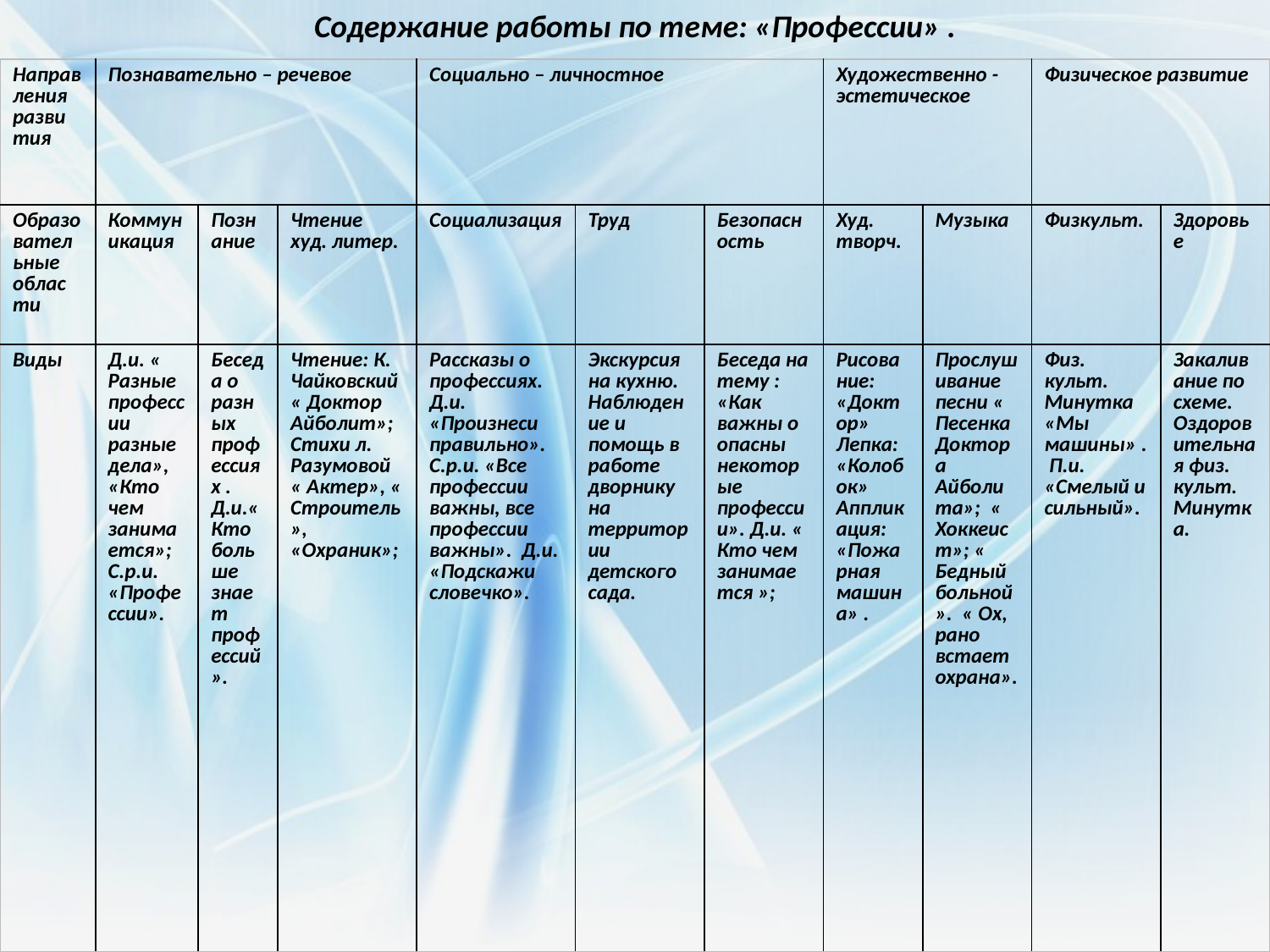

Содержание работы по теме: «Профессии» .
| Направления развития | Познавательно – речевое |  |  | Социально – личностное |  |  | Художественно - эстетическое |  | Физическое развитие |  |
| --- | --- | --- | --- | --- | --- | --- | --- | --- | --- | --- |
| Образовательные области | Коммуникация | Познание | Чтение худ. литер. | Социализация | Труд | Безопасность | Худ. творч. | Музыка | Физкульт. | Здоровье |
| Виды | Д.и. « Разные профессии разные дела», «Кто чем занимается»; С.р.и. «Профессии». | Беседа о разных профессиях . Д.и.«Кто больше знает профессий». | Чтение: К. Чайковский « Доктор Айболит»; Стихи л. Разумовой « Актер», « Строитель», «Охраник»; | Рассказы о профессиях. Д.и. «Произнеси правильно». С.р.и. «Все профессии важны, все профессии важны». Д.и. «Подскажи словечко». | Экскурсия на кухню. Наблюдение и помощь в работе дворнику на территории детского сада. | Беседа на тему : «Как важны о опасны некоторые профессии». Д.и. « Кто чем занимается »; | Рисование: «Доктор» Лепка: «Колобок» Аппликация: «Пожарная машина» . | Прослушивание песни « Песенка Доктора Айболита»; « Хоккеист»; « Бедный больной». « Ох, рано встает охрана». | Физ. культ. Минутка «Мы машины» . П.и. «Смелый и сильный». | Закаливание по схеме. Оздоровительная физ. культ. Минутка. |